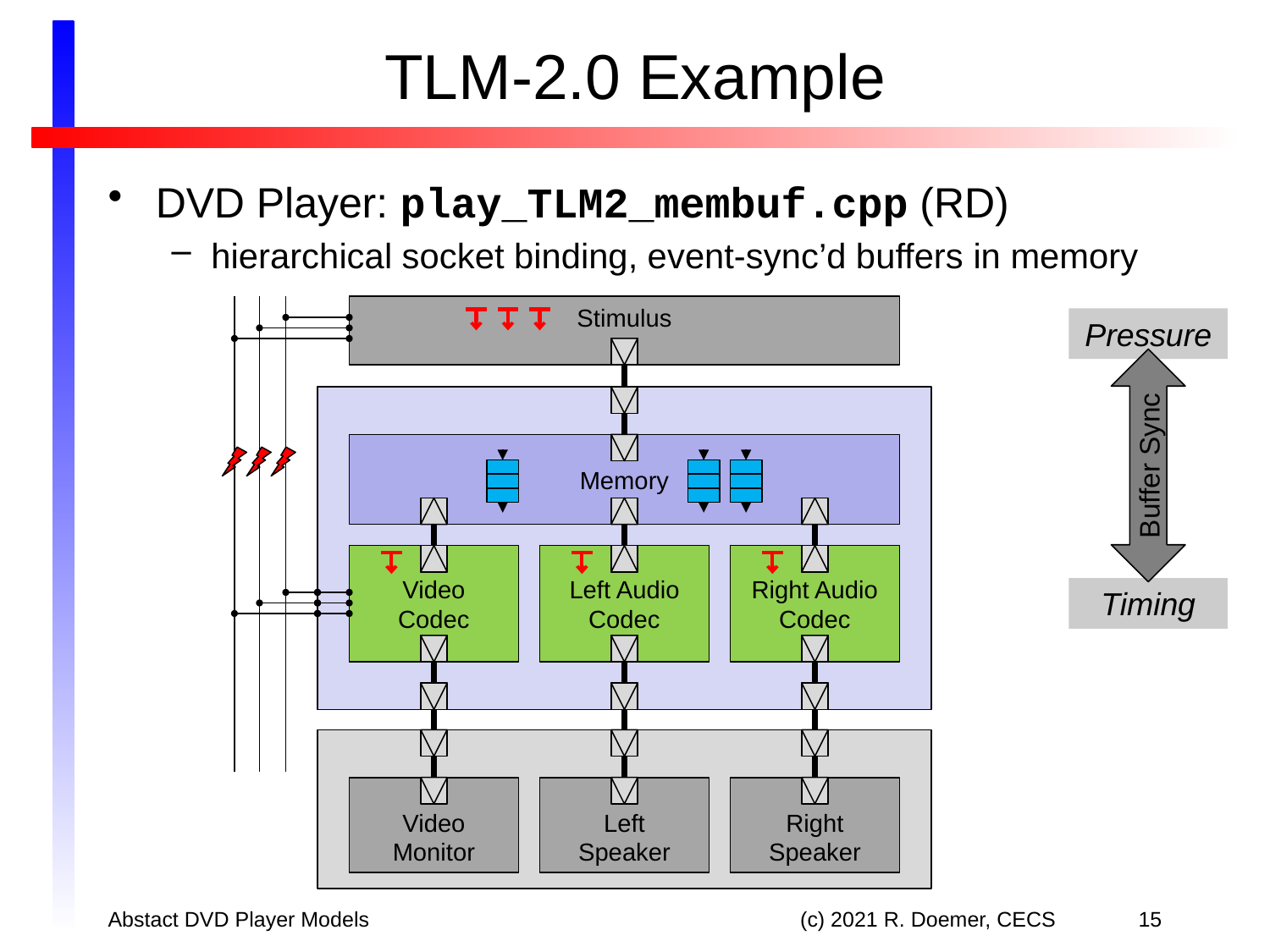

# TLM-2.0 Example
DVD Player: play_TLM2_membuf.cpp (RD)
hierarchical socket binding, event-sync’d buffers in memory
Stimulus
Pressure

Buffer Sync
Memory

Video
Codec

Left Audio
Codec

Right Audio
Codec

Timing

Video
Monitor

Left
Speaker

Right
Speaker

Abstact DVD Player Models
(c) 2021 R. Doemer, CECS
15